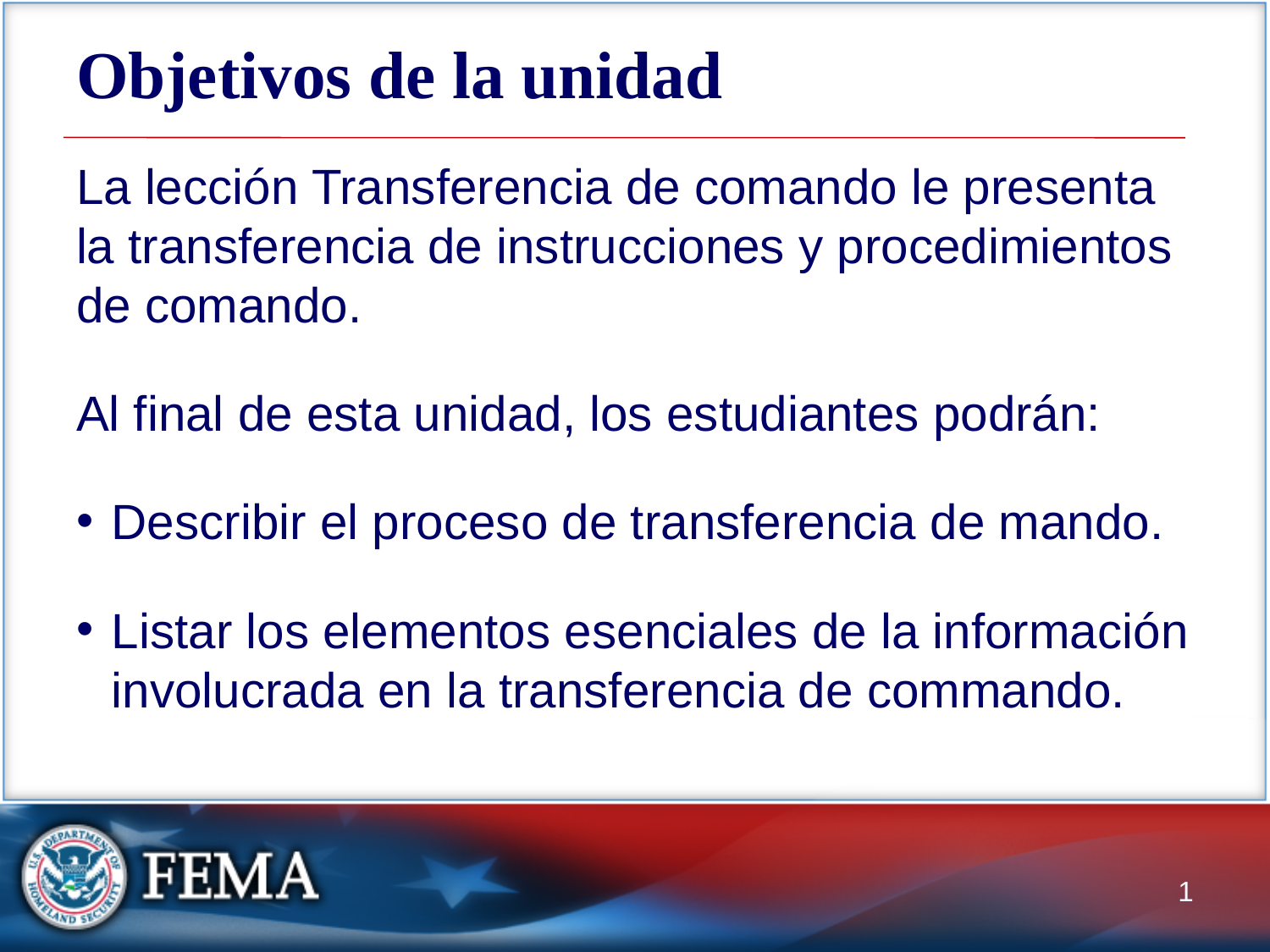

# Objetivos de la unidad
La lección Transferencia de comando le presenta la transferencia de instrucciones y procedimientos de comando.
Al final de esta unidad, los estudiantes podrán:
Describir el proceso de transferencia de mando.
Listar los elementos esenciales de la información involucrada en la transferencia de commando.
1